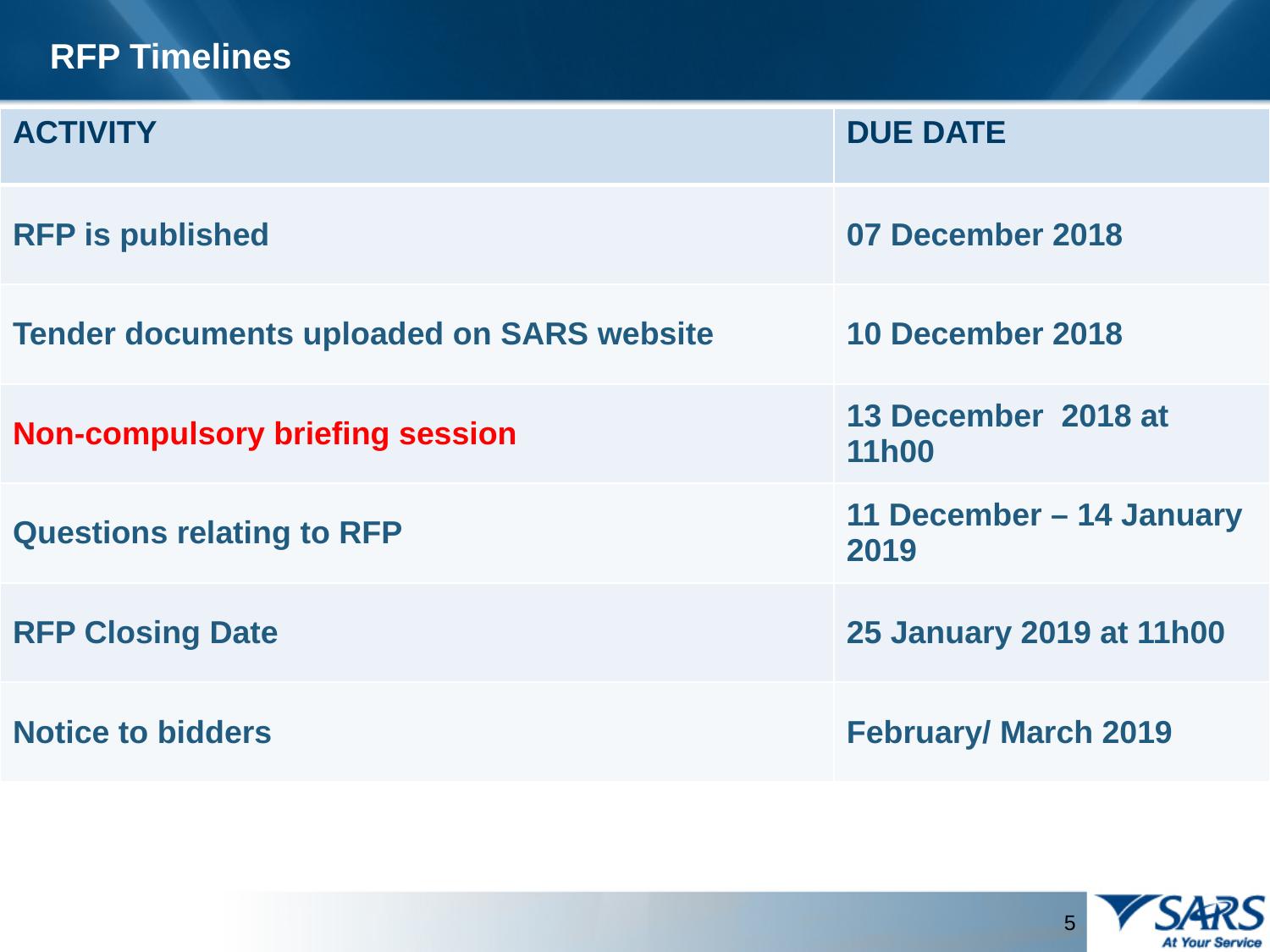

RFP Timelines
| ACTIVITY | DUE DATE |
| --- | --- |
| RFP is published | 07 December 2018 |
| Tender documents uploaded on SARS website | 10 December 2018 |
| Non-compulsory briefing session | 13 December 2018 at 11h00 |
| Questions relating to RFP | 11 December – 14 January 2019 |
| RFP Closing Date | 25 January 2019 at 11h00 |
| Notice to bidders | February/ March 2019 |
5